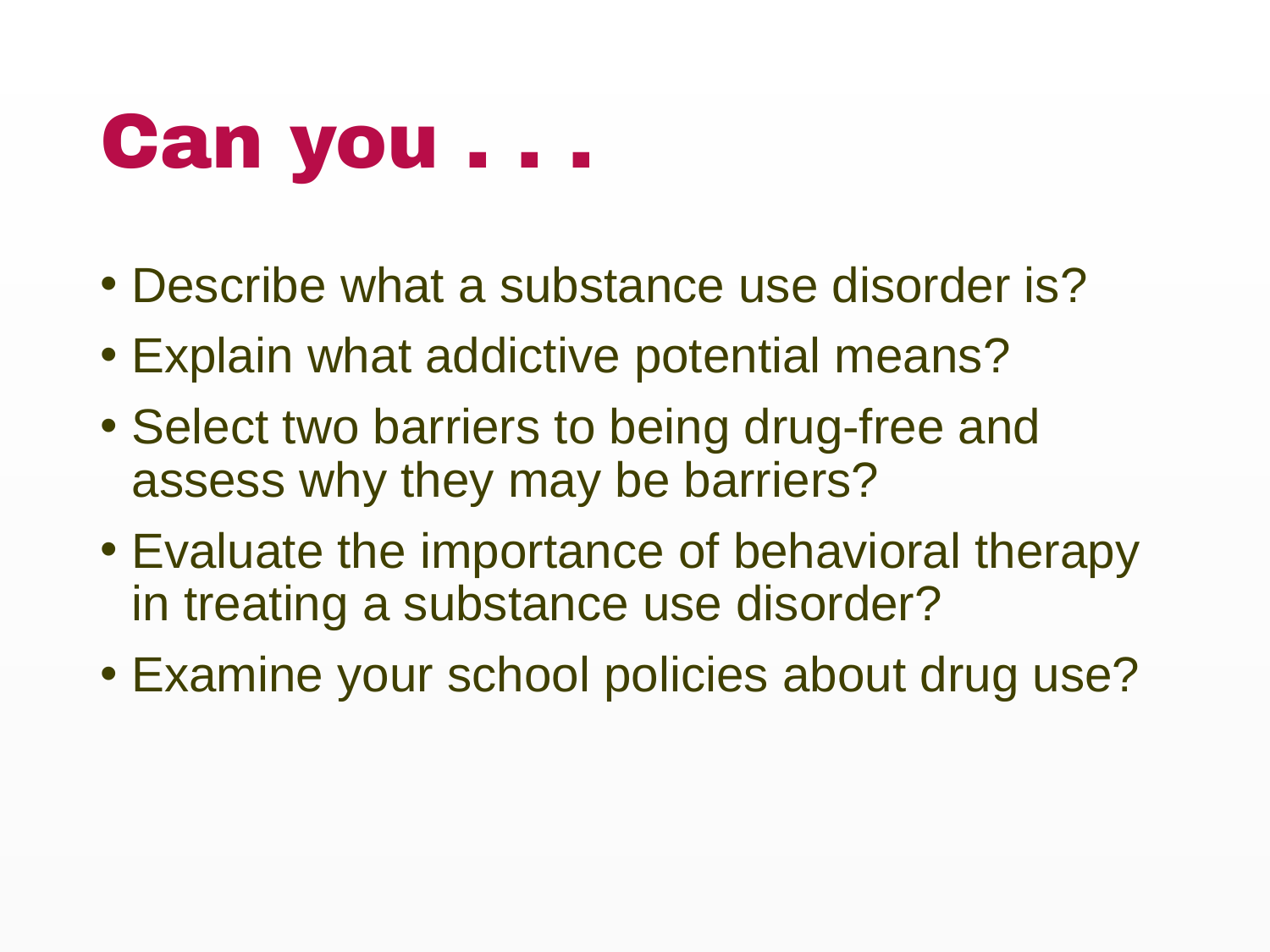

# Can you . . .
Describe what a substance use disorder is?
Explain what addictive potential means?
Select two barriers to being drug-free and assess why they may be barriers?
Evaluate the importance of behavioral therapy in treating a substance use disorder?
Examine your school policies about drug use?